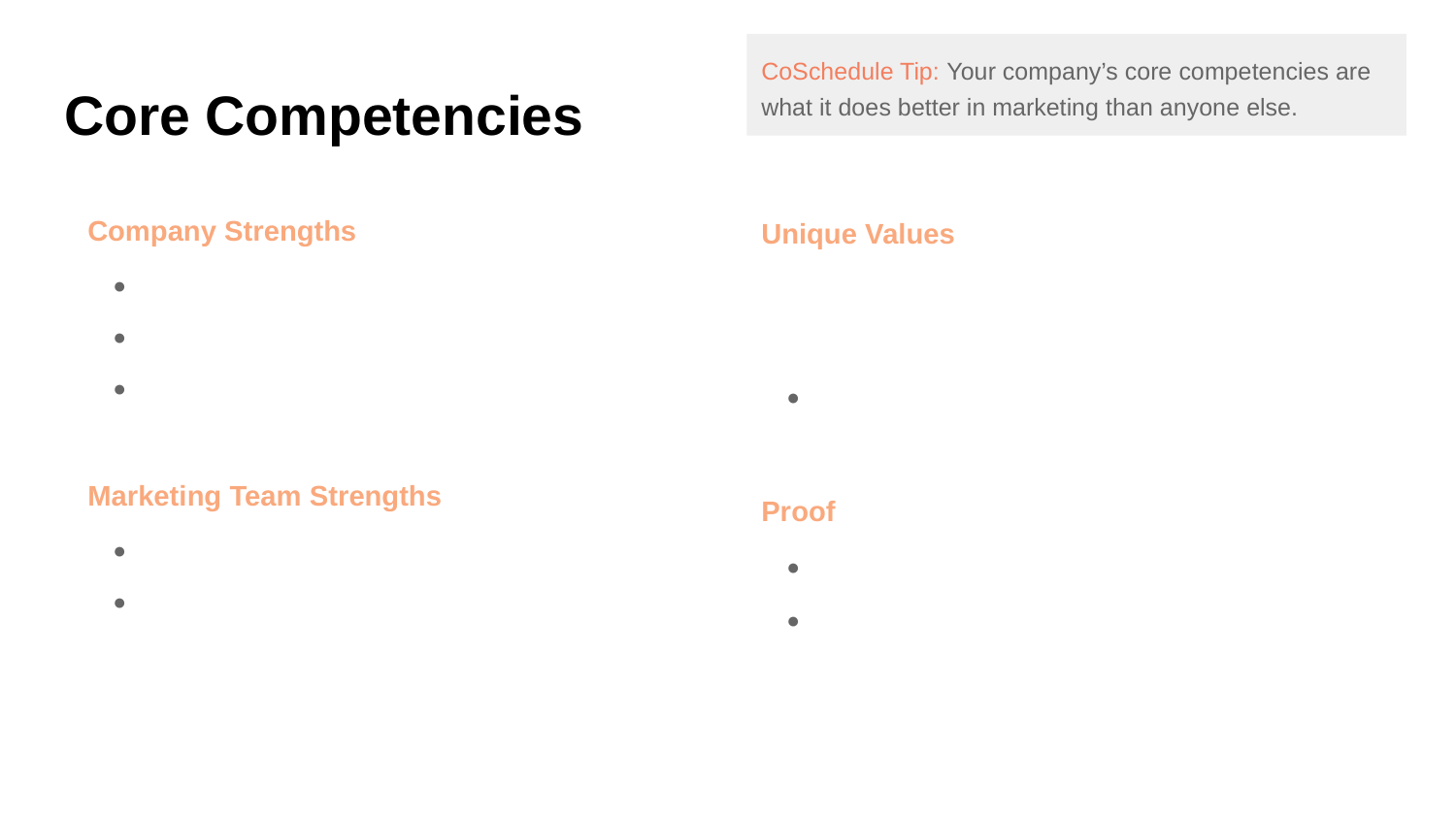

CoSchedule Tip: Your company’s core competencies are what it does better in marketing than anyone else.
# Core Competencies
Company Strengths

Marketing Team Strengths

Unique Values

Proof